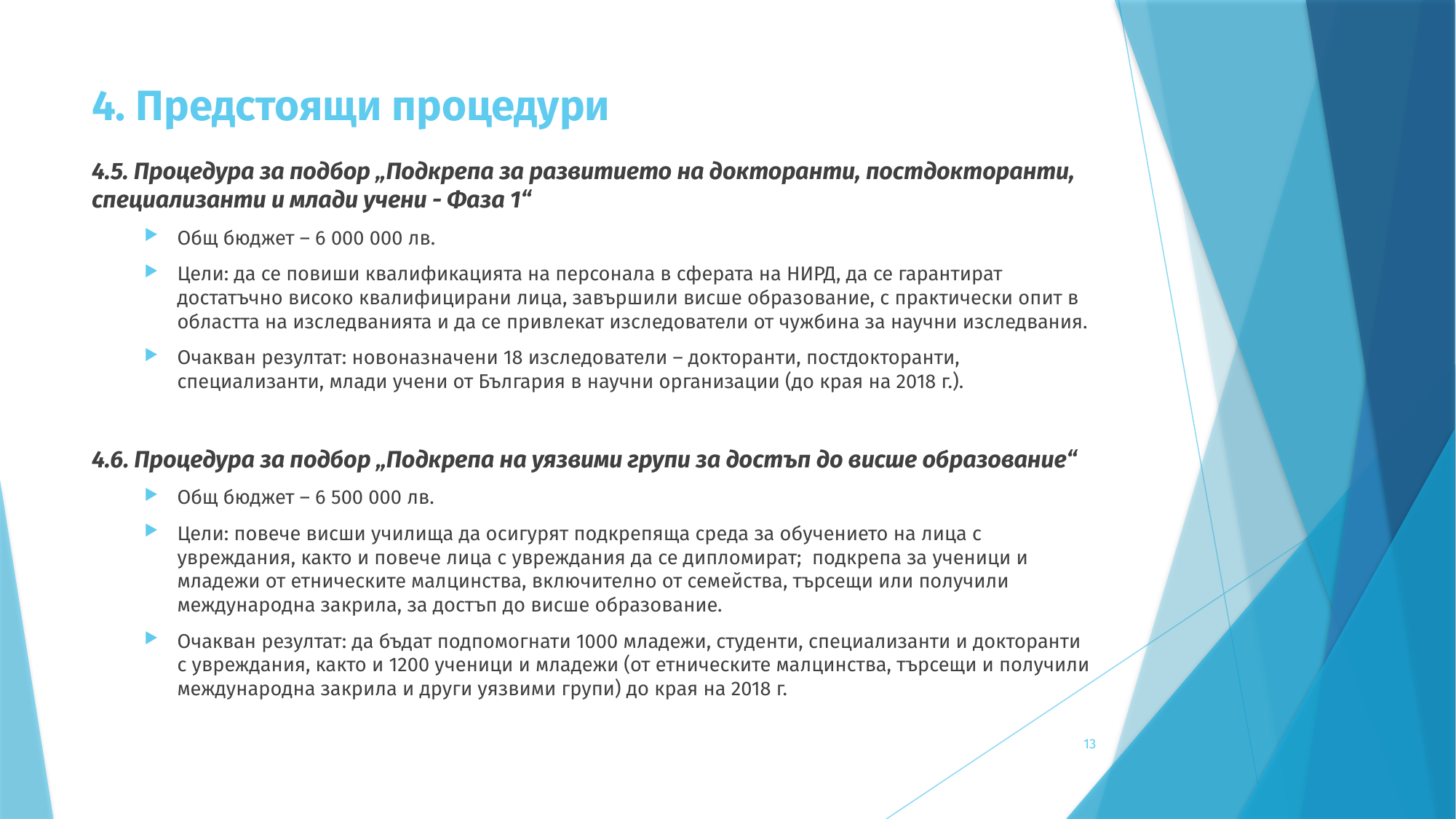

# 4. Предстоящи процедури
4.5. Процедура за подбор „Подкрепа за развитието на докторанти, постдокторанти, специализанти и млади учени - Фаза 1“
Общ бюджет – 6 000 000 лв.
Цели: да се повиши квалификацията на персонала в сферата на НИРД, да се гарантират достатъчно високо квалифицирани лица, завършили висше образование, с практически опит в областта на изследванията и да се привлекат изследователи от чужбина за научни изследвания.
Очакван резултат: новоназначени 18 изследователи – докторанти, постдокторанти, специализанти, млади учени от България в научни организации (до края на 2018 г.).

4.6. Процедура за подбор „Подкрепа на уязвими групи за достъп до висше образование“
Общ бюджет – 6 500 000 лв.
Цели: повече висши училища да осигурят подкрепяща среда за обучението на лица с увреждания, както и повече лица с увреждания да се дипломират;  подкрепа за ученици и младежи от етническите малцинства, включително от семейства, търсещи или получили международна закрила, за достъп до висше образование.
Очакван резултат: да бъдат подпомогнати 1000 младежи, студенти, специализанти и докторанти с увреждания, както и 1200 ученици и младежи (от етническите малцинства, търсещи и получили международна закрила и други уязвими групи) до края на 2018 г.

13